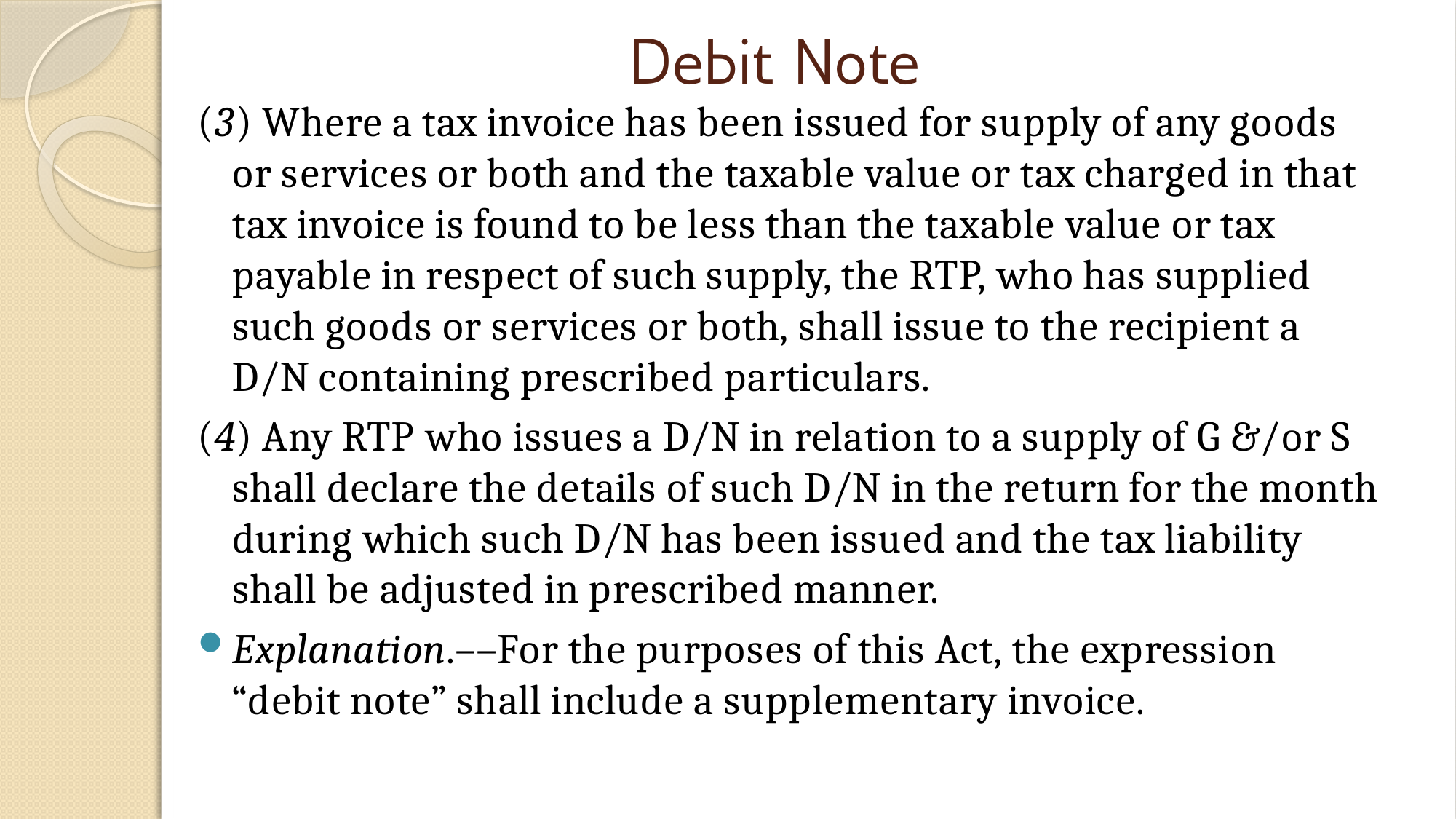

# Debit Note
(3) Where a tax invoice has been issued for supply of any goods or services or both and the taxable value or tax charged in that tax invoice is found to be less than the taxable value or tax payable in respect of such supply, the RTP, who has supplied such goods or services or both, shall issue to the recipient a D/N containing prescribed particulars.
(4) Any RTP who issues a D/N in relation to a supply of G &/or S shall declare the details of such D/N in the return for the month during which such D/N has been issued and the tax liability shall be adjusted in prescribed manner.
Explanation.––For the purposes of this Act, the expression “debit note” shall include a supplementary invoice.